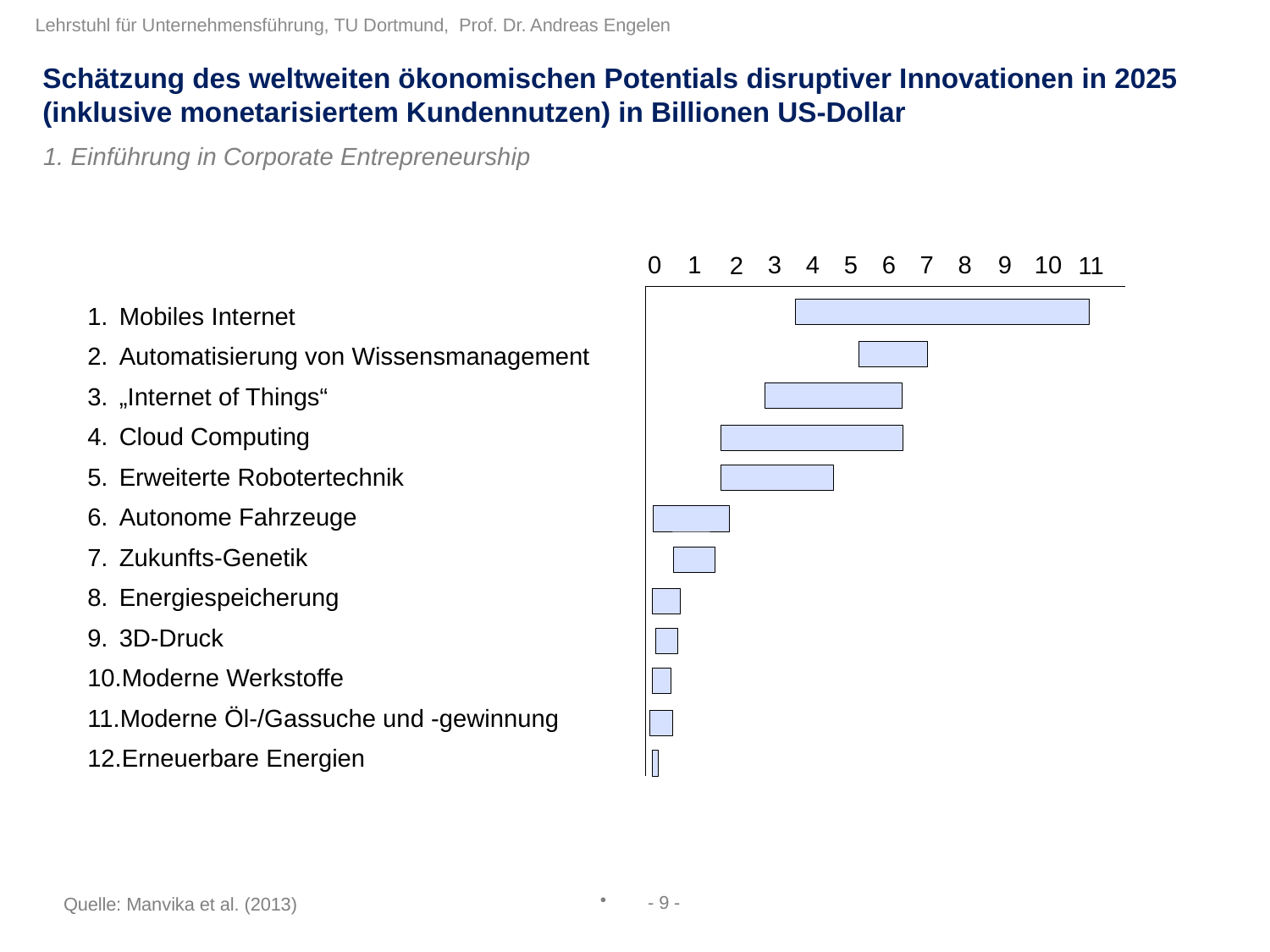

Schätzung des weltweiten ökonomischen Potentials disruptiver Innovationen in 2025 (inklusive monetarisiertem Kundennutzen) in Billionen US-Dollar
1. Einführung in Corporate Entrepreneurship
10
3
7
8
0
1
4
9
5
6
11
2

Mobiles Internet
Automatisierung von Wissensmanagement
„Internet of Things“
Cloud Computing
Erweiterte Robotertechnik
Autonome Fahrzeuge
Zukunfts-Genetik
Energiespeicherung
3D-Druck
Moderne Werkstoffe
Moderne Öl-/Gassuche und -gewinnung
Erneuerbare Energien
- 9 -
Quelle: Manvika et al. (2013)